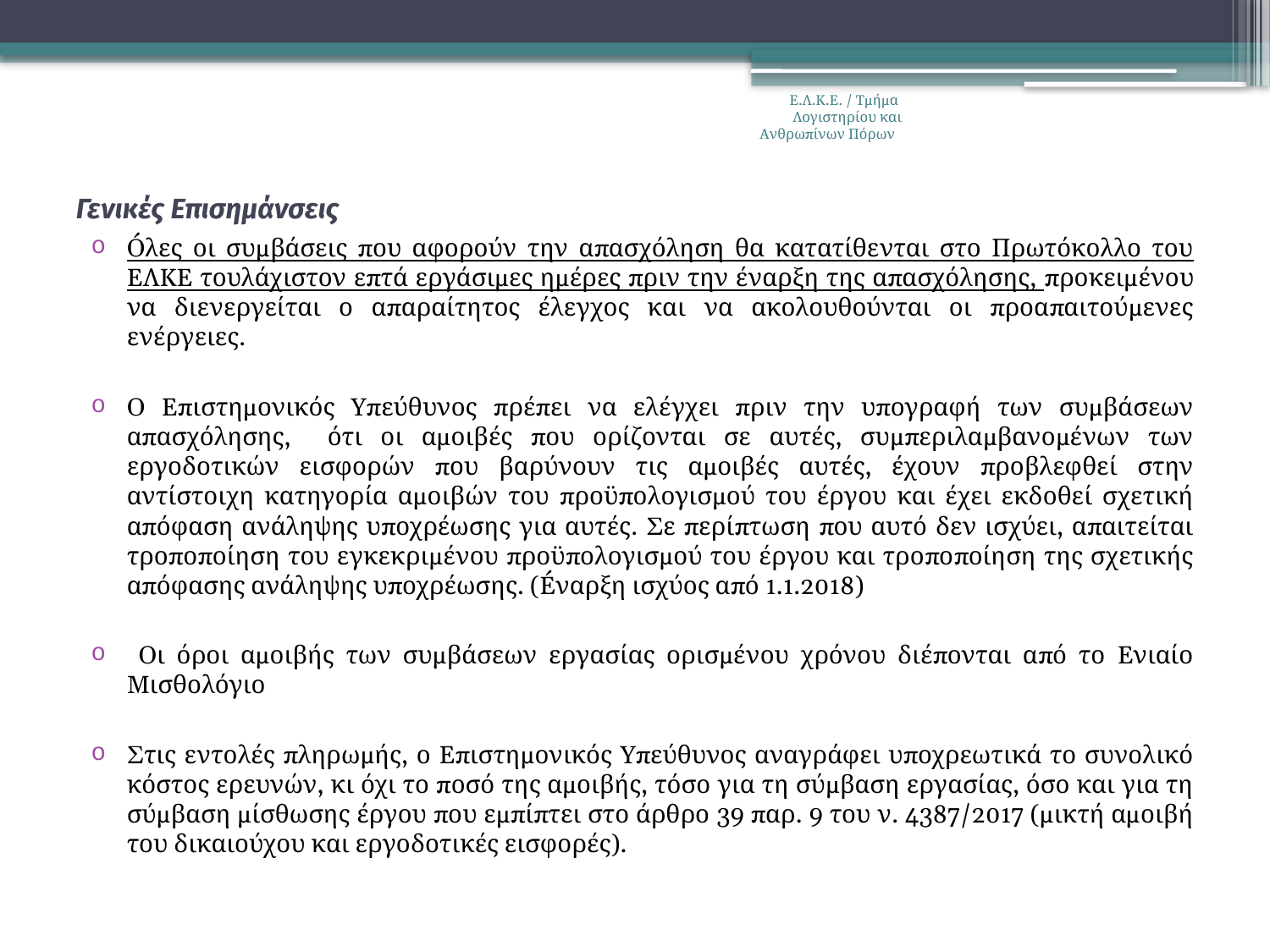

Ε.Λ.Κ.Ε. / Τμήμα  Λογιστηρίου και Ανθρωπίνων Πόρων

# Γενικές Επισημάνσεις
Όλες οι συμβάσεις που αφορούν την απασχόληση θα κατατίθενται στο Πρωτόκολλο του ΕΛΚΕ τουλάχιστον επτά εργάσιμες ημέρες πριν την έναρξη της απασχόλησης, προκειμένου να διενεργείται ο απαραίτητος έλεγχος και να ακολουθούνται οι προαπαιτούμενες ενέργειες.

Ο Επιστημονικός Υπεύθυνος πρέπει να ελέγχει πριν την υπογραφή των συμβάσεων απασχόλησης,  ότι οι αμοιβές που ορίζονται σε αυτές, συμπεριλαμβανομένων των εργοδοτικών εισφορών που βαρύνουν τις αμοιβές αυτές, έχουν προβλεφθεί στην αντίστοιχη κατηγορία αμοιβών του προϋπολογισμού του έργου και έχει εκδοθεί σχετική απόφαση ανάληψης υποχρέωσης για αυτές. Σε περίπτωση που αυτό δεν ισχύει, απαιτείται τροποποίηση του εγκεκριμένου προϋπολογισμού του έργου και τροποποίηση της σχετικής απόφασης ανάληψης υποχρέωσης. (Έναρξη ισχύος από 1.1.2018)

 Οι όροι αμοιβής των συμβάσεων εργασίας ορισμένου χρόνου διέπονται από το Ενιαίο Μισθολόγιο

Στις εντολές πληρωμής, ο Επιστημονικός Υπεύθυνος αναγράφει υποχρεωτικά το συνολικό κόστος ερευνών, κι όχι το ποσό της αμοιβής, τόσο για τη σύμβαση εργασίας, όσο και για τη σύμβαση μίσθωσης έργου που εμπίπτει στο άρθρο 39 παρ. 9 του ν. 4387/2017 (μικτή αμοιβή του δικαιούχου και εργοδοτικές εισφορές).